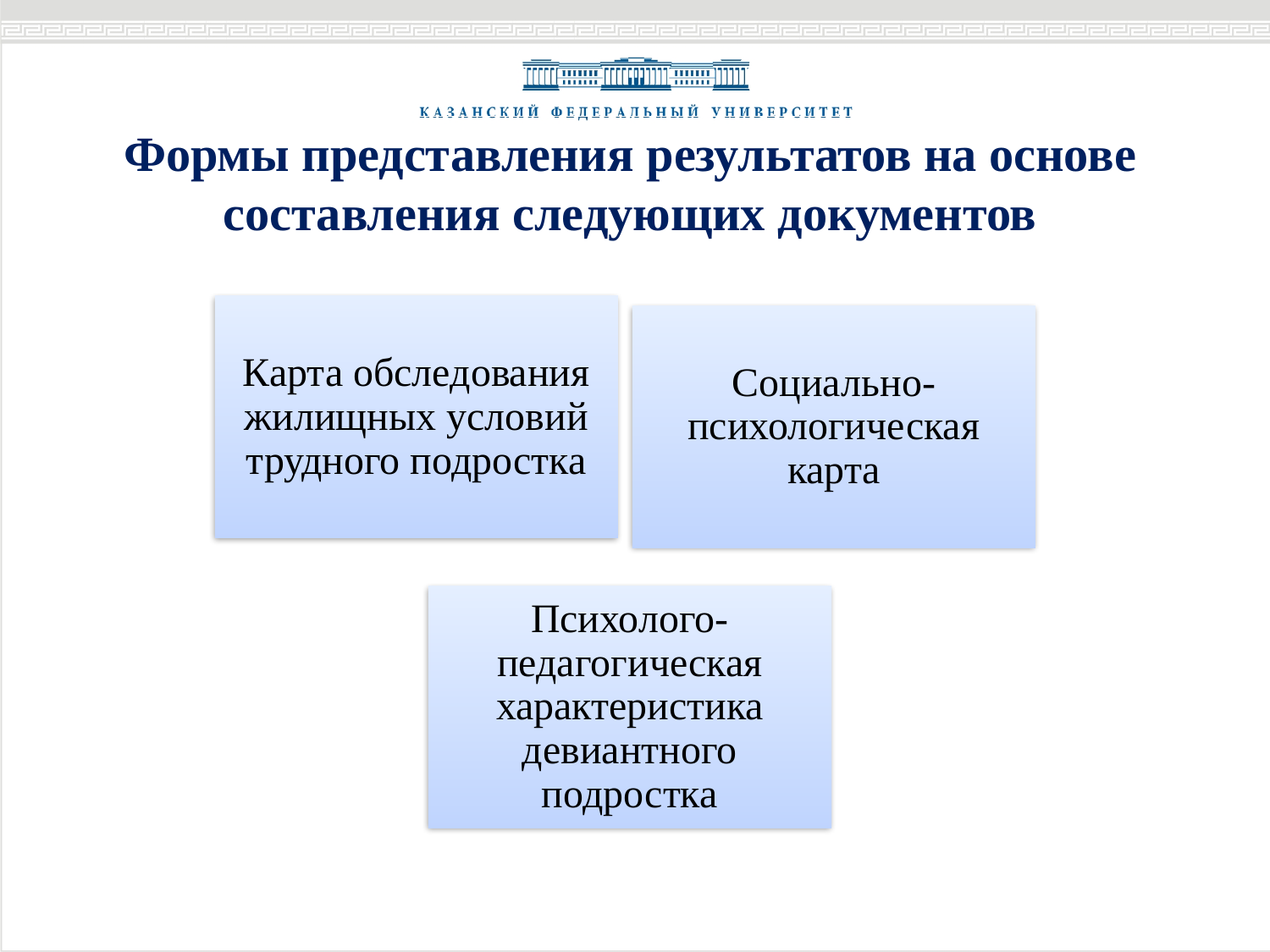

Формы представления результатов на основе составления следующих документов
Карта обследования жилищных условий трудного подростка
Психолого-педагогическая характеристика девиантного подростка
Социально-психологическая карта